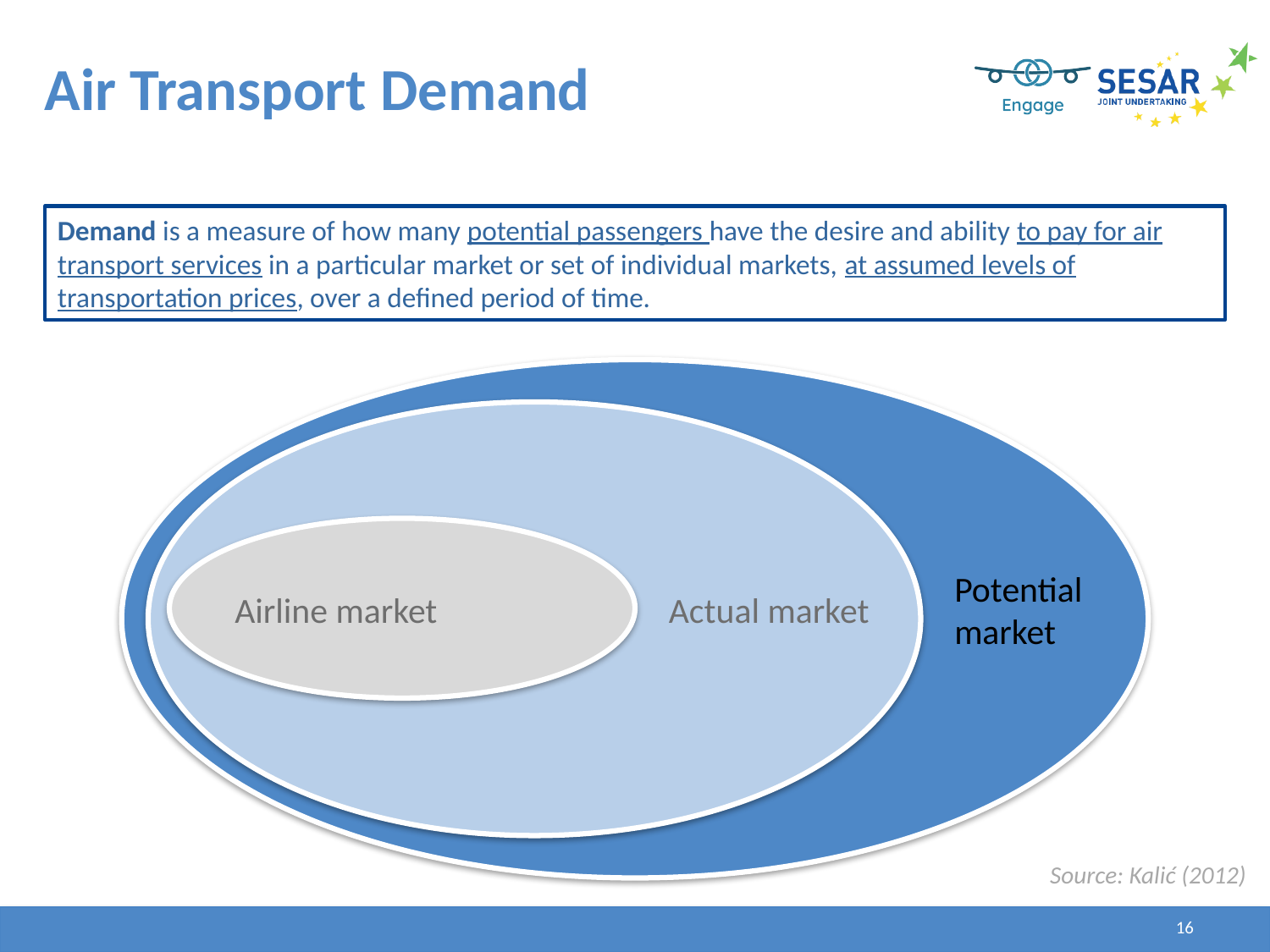

# Air Transport Demand
Demand is a measure of how many potential passengers have the desire and ability to pay for air transport services in a particular market or set of individual markets, at assumed levels of transportation prices, over a defined period of time.

Potential market
Airline market
Actual market
Source: Kalić (2012)
16